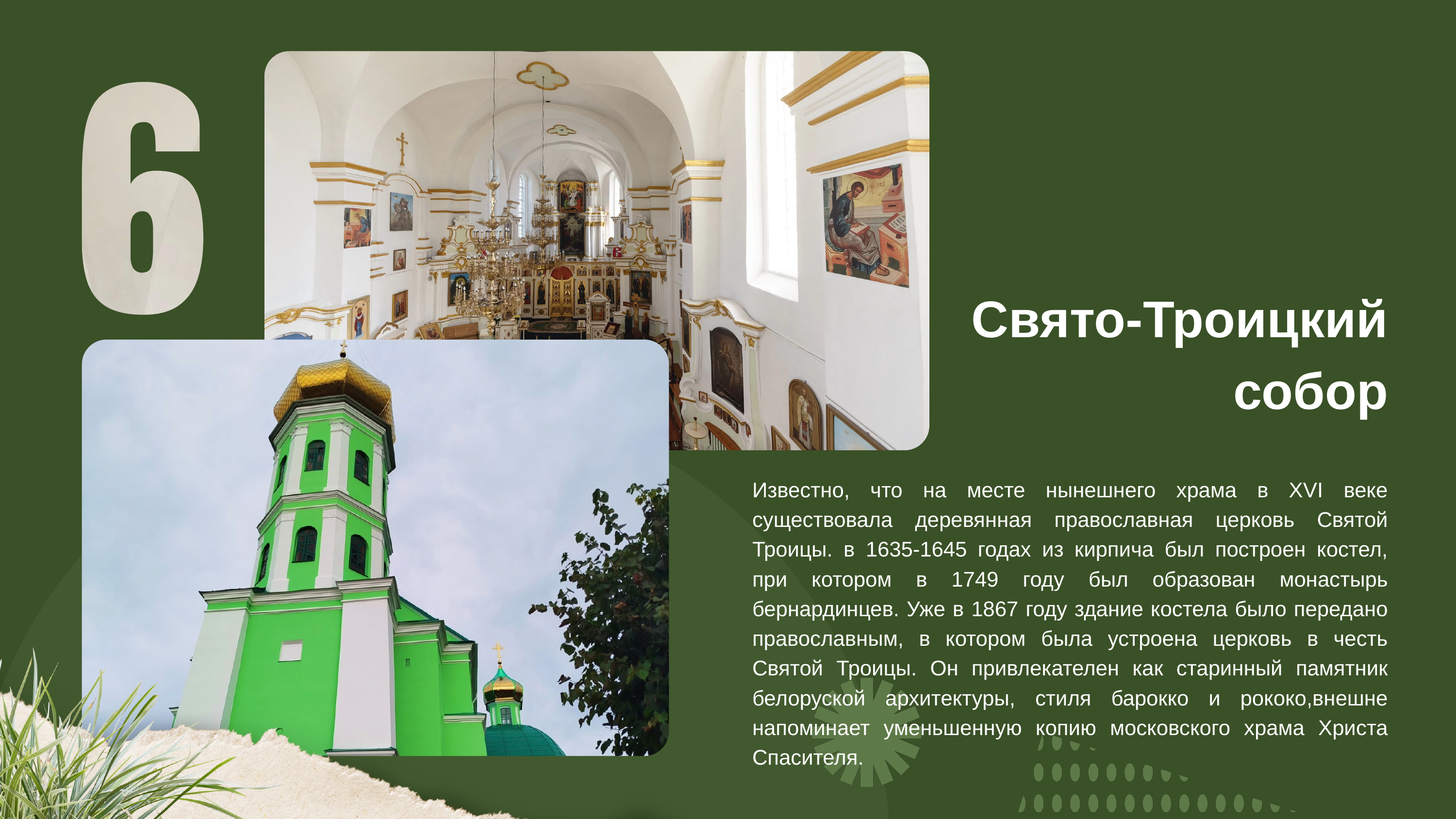

Свято-Троицкий собор

Известно, что на месте нынешнего храма в XVI веке существовала деревянная православная церковь Святой Троицы. в 1635-1645 годах из кирпича был построен костел, при котором в 1749 году был образован монастырь бернардинцев. Уже в 1867 году здание костела было передано православным, в котором была устроена церковь в честь Святой Троицы. Он привлекателен как старинный памятник белоруской архитектуры, стиля барокко и рококо,внешне напоминает уменьшенную копию московского храма Христа Спасителя.